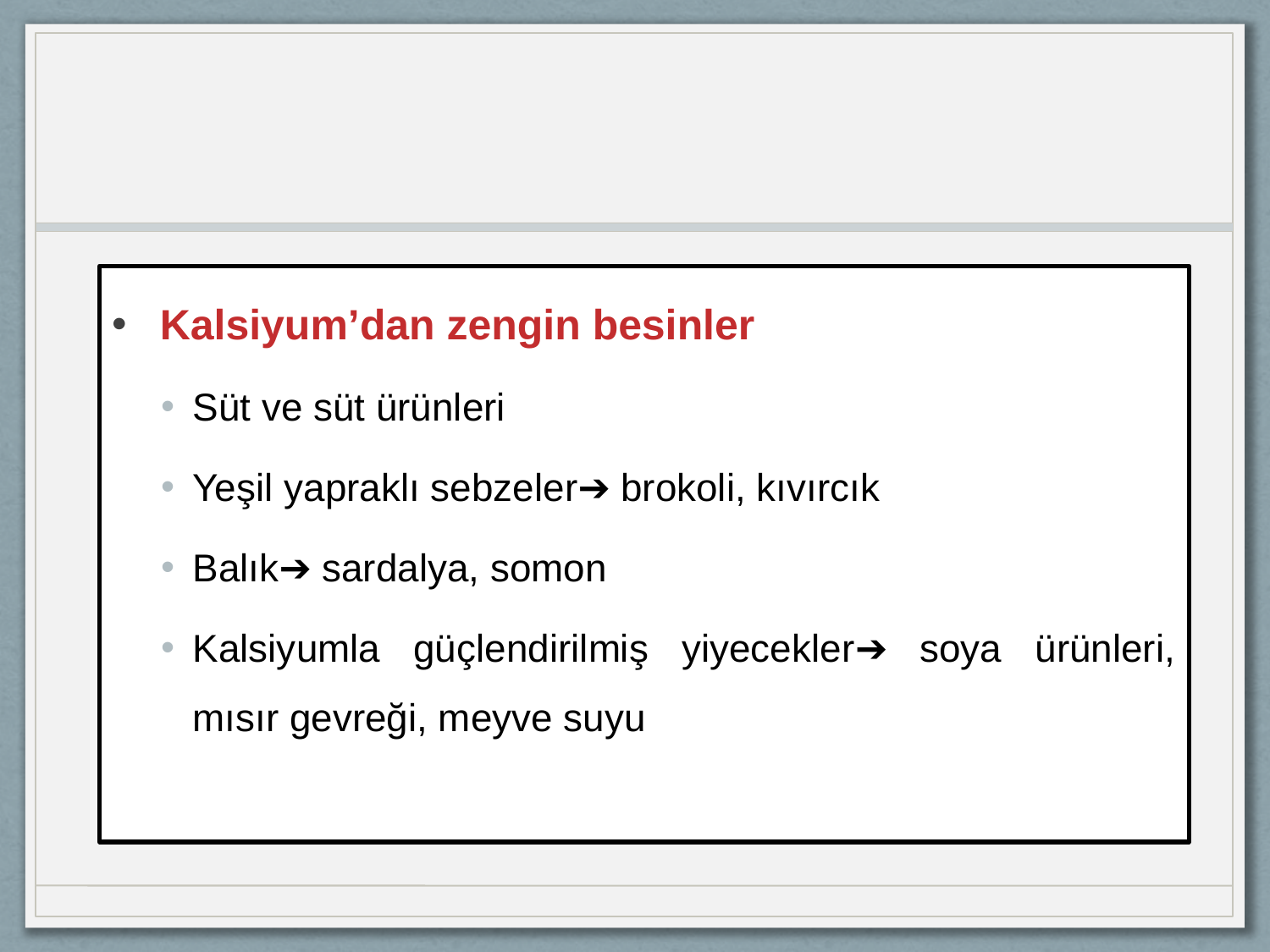

Kalsiyum’dan zengin besinler
Süt ve süt ürünleri
Yeşil yapraklı sebzeler➔ brokoli, kıvırcık
Balık➔ sardalya, somon
Kalsiyumla güçlendirilmiş yiyecekler➔ soya ürünleri, mısır gevreği, meyve suyu